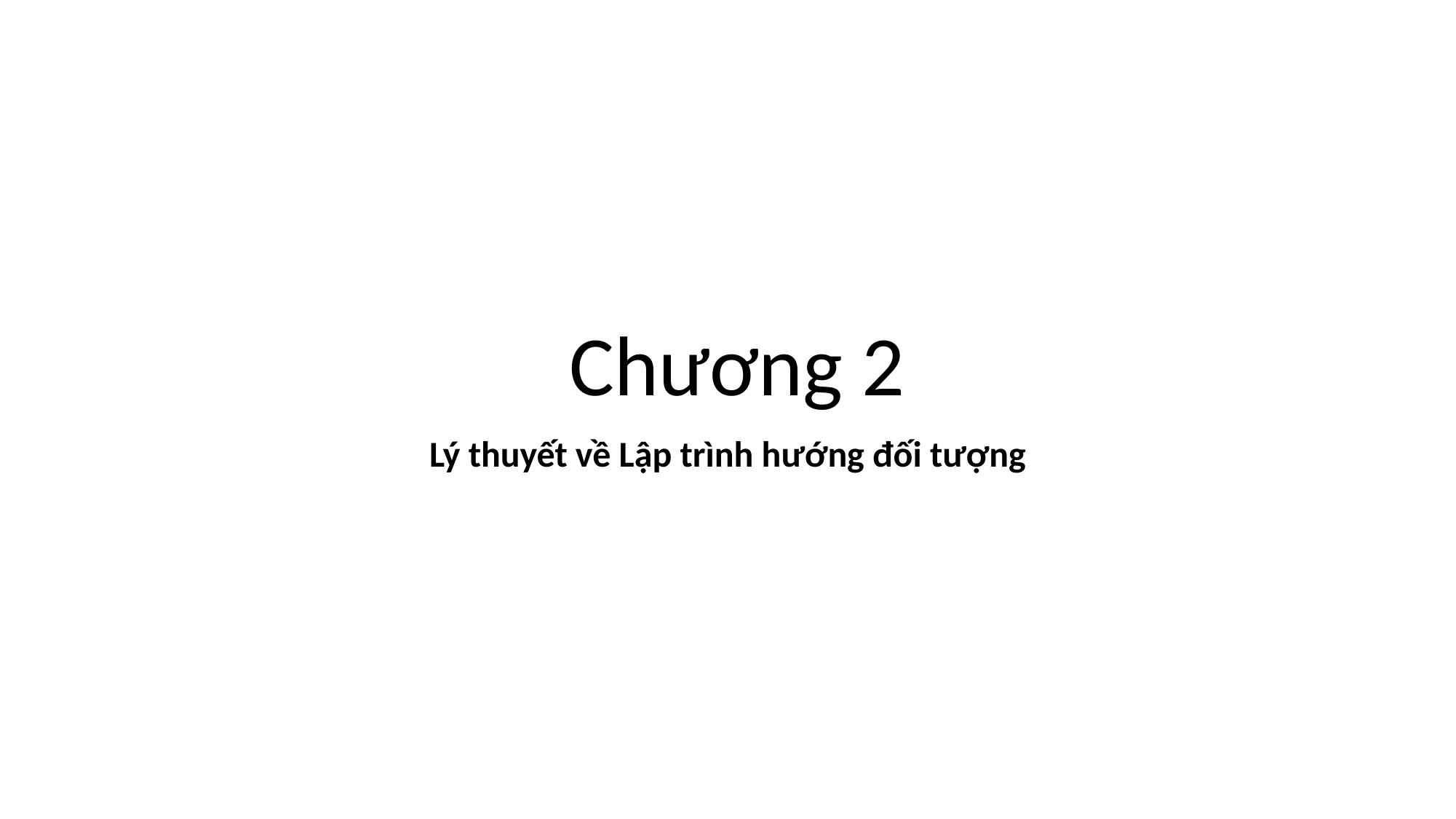

# Chương 2
Lý thuyết về Lập trình hướng đối tượng